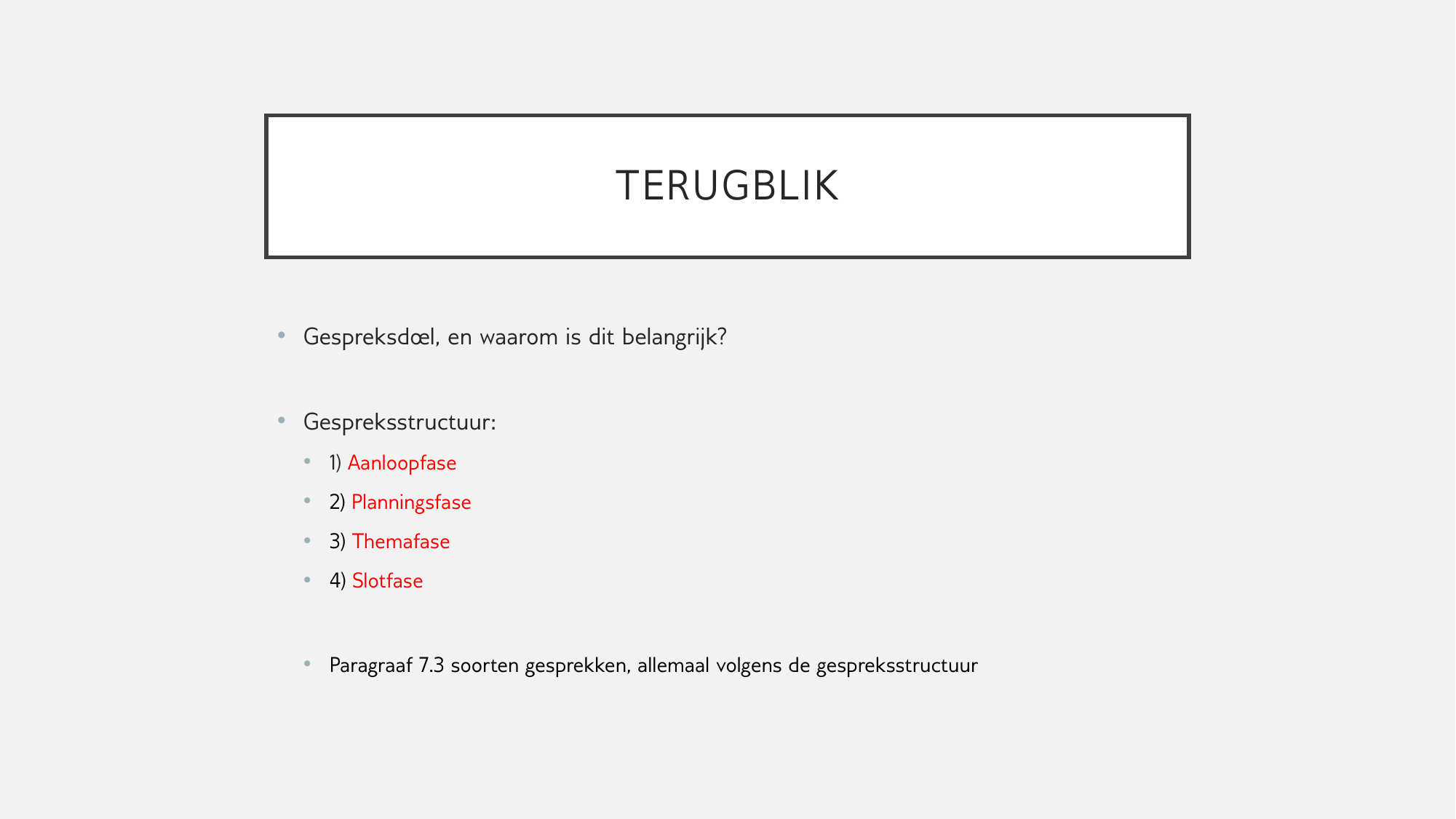

# Terugblik
Gespreksdoel, en waarom is dit belangrijk?

Gespreksstructuur:
1) Aanloopfase
2) Planningsfase
3) Themafase
4) Slotfase

Paragraaf 7.3 soorten gesprekken, allemaal volgens de gespreksstructuur